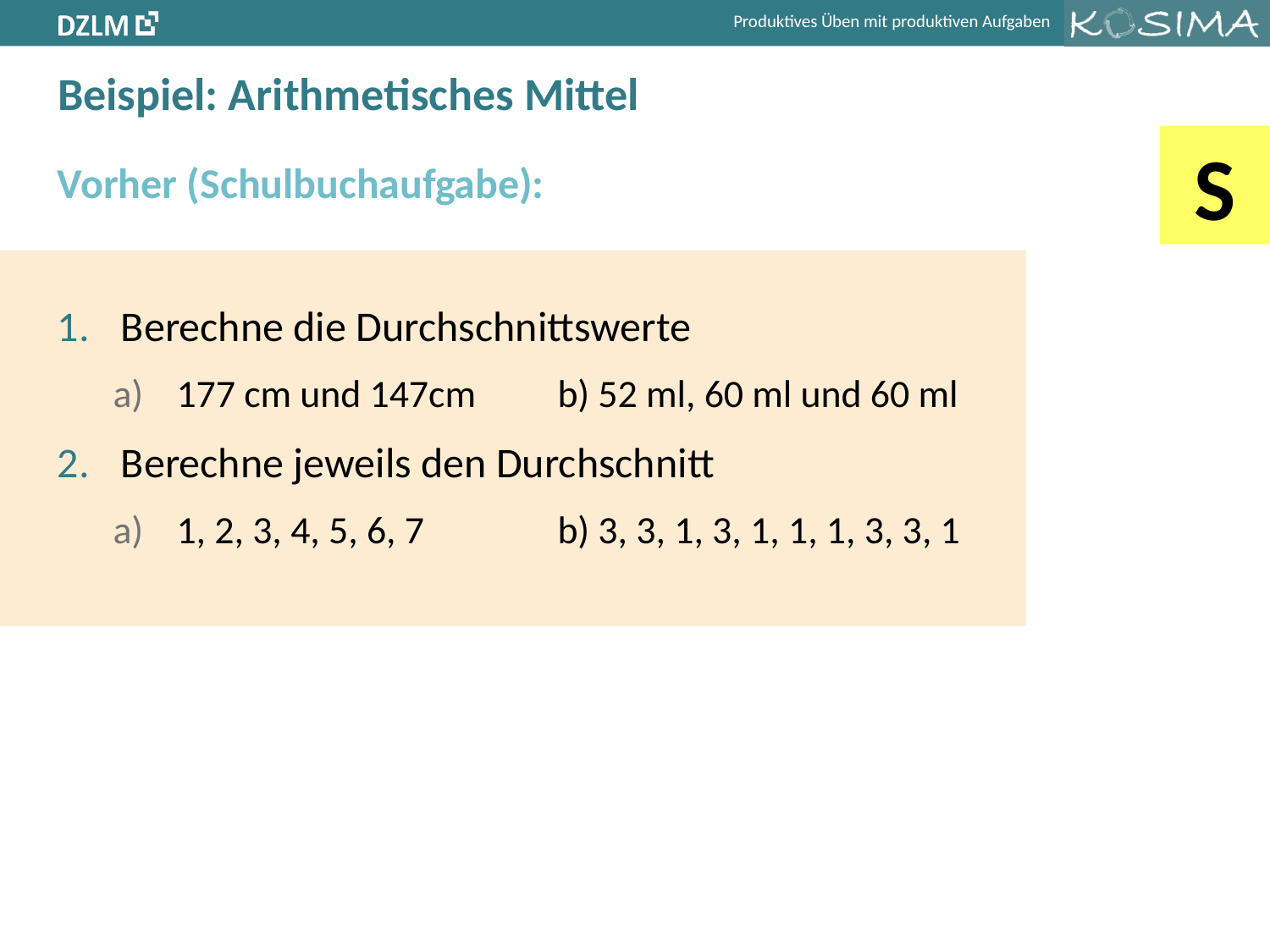

# Beispiel: Arithmetisches Mittel
S
Vorher (Schulbuchaufgabe):

Berechne die Durchschnittswerte
177 cm und 147cm	b) 52 ml, 60 ml und 60 ml
Berechne jeweils den Durchschnitt
1, 2, 3, 4, 5, 6, 7		b) 3, 3, 1, 3, 1, 1, 1, 3, 3, 1